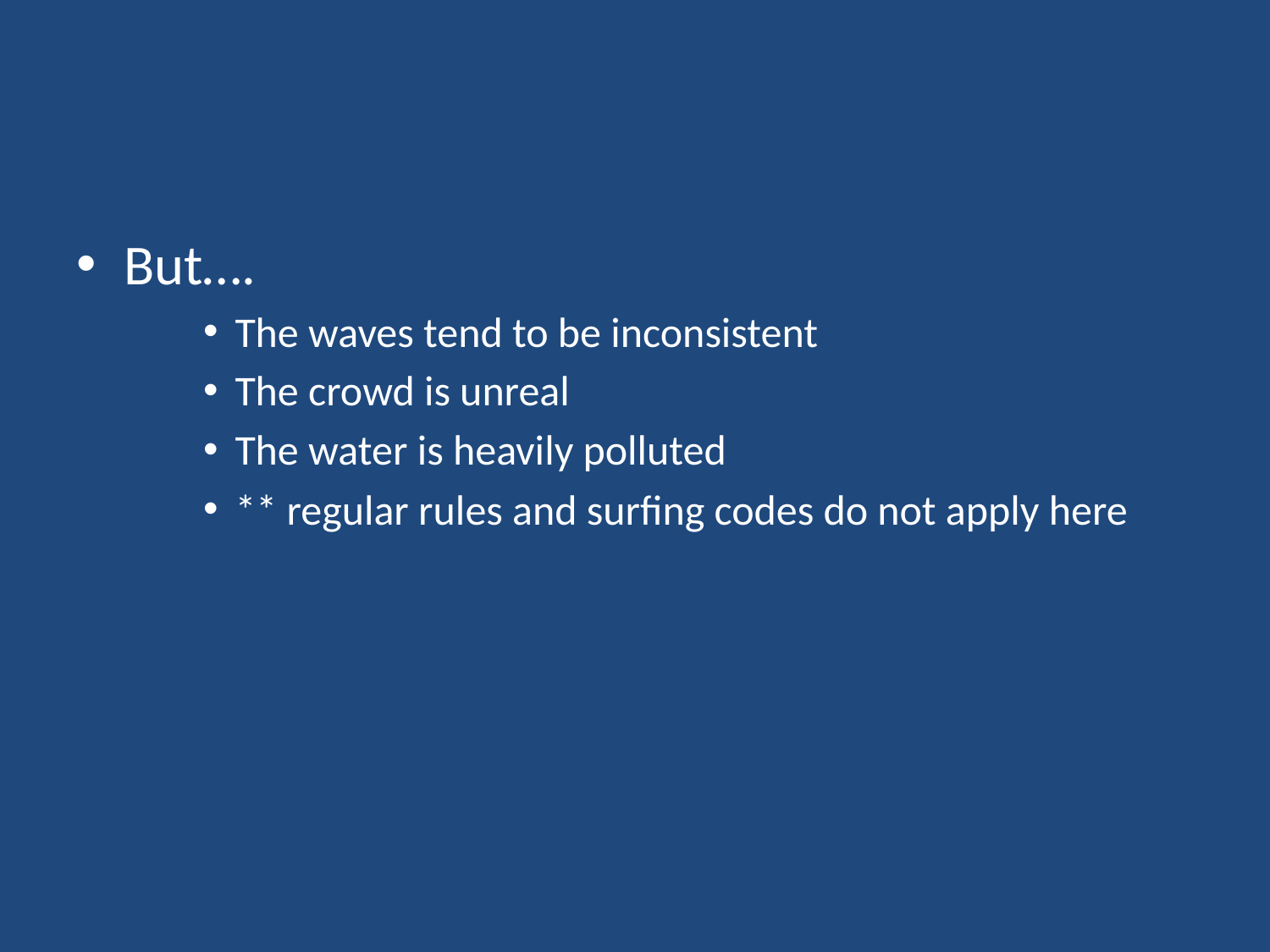

But….
The waves tend to be inconsistent
The crowd is unreal
The water is heavily polluted
** regular rules and surfing codes do not apply here